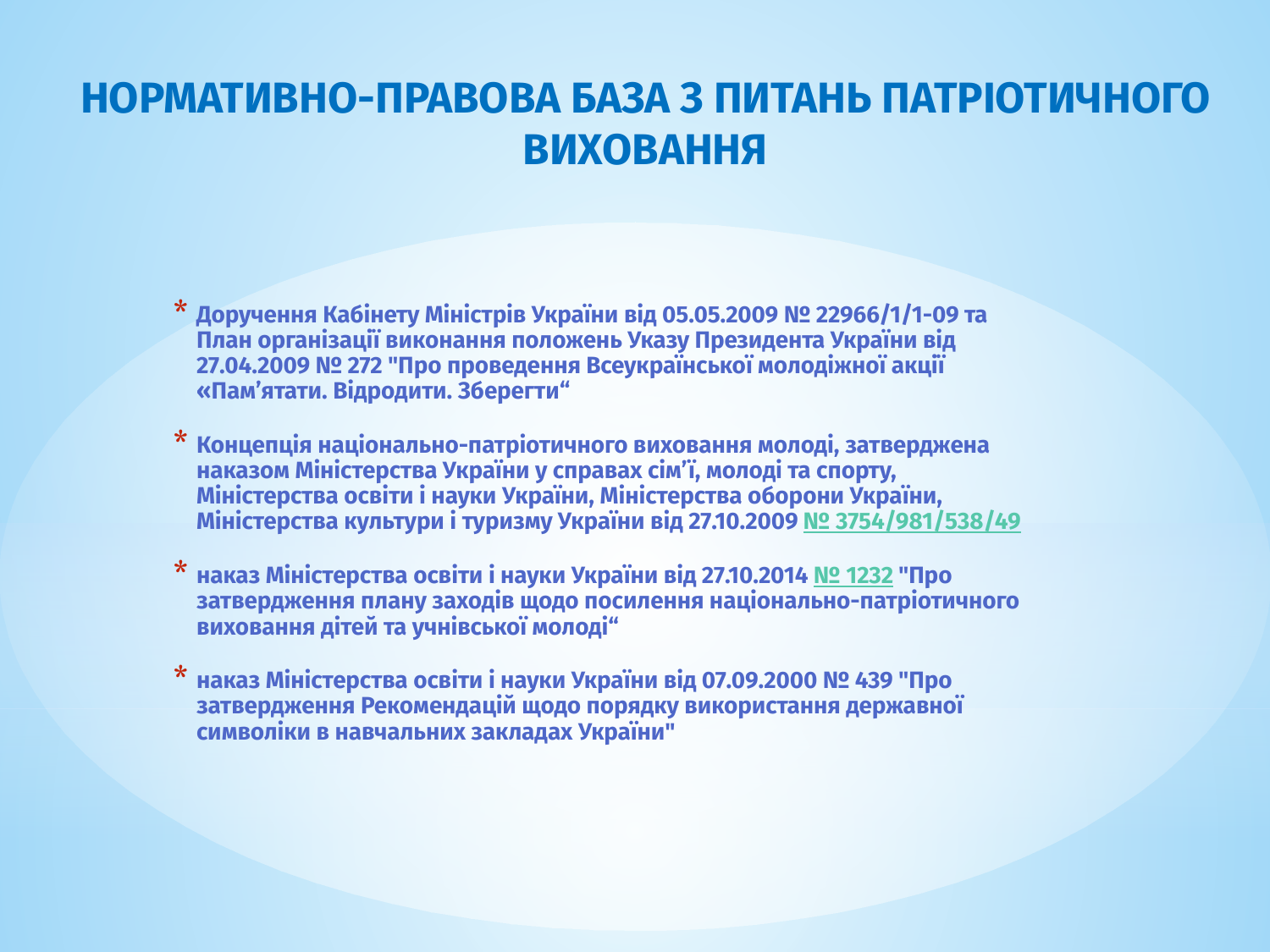

Нормативно-правова база з питань патріотичного виховання
Доручення Кабінету Міністрів України від 05.05.2009 № 22966/1/1-09 та План організації виконання положень Указу Президента України від 27.04.2009 № 272 "Про проведення Всеукраїнської молодіжної акції «Пам’ятати. Відродити. Зберегти“

Концепція національно-патріотичного виховання молоді, затверджена наказом Міністерства України у справах сім’ї, молоді та спорту, Міністерства освіти і науки України, Міністерства оборони України, Міністерства культури і туризму України від 27.10.2009 № 3754/981/538/49

наказ Міністерства освіти і науки України від 27.10.2014 № 1232 "Про затвердження плану заходів щодо посилення національно-патріотичного виховання дітей та учнівської молоді“

наказ Міністерства освіти і науки України від 07.09.2000 № 439 "Про затвердження Рекомендацій щодо порядку використання державної символіки в навчальних закладах України"